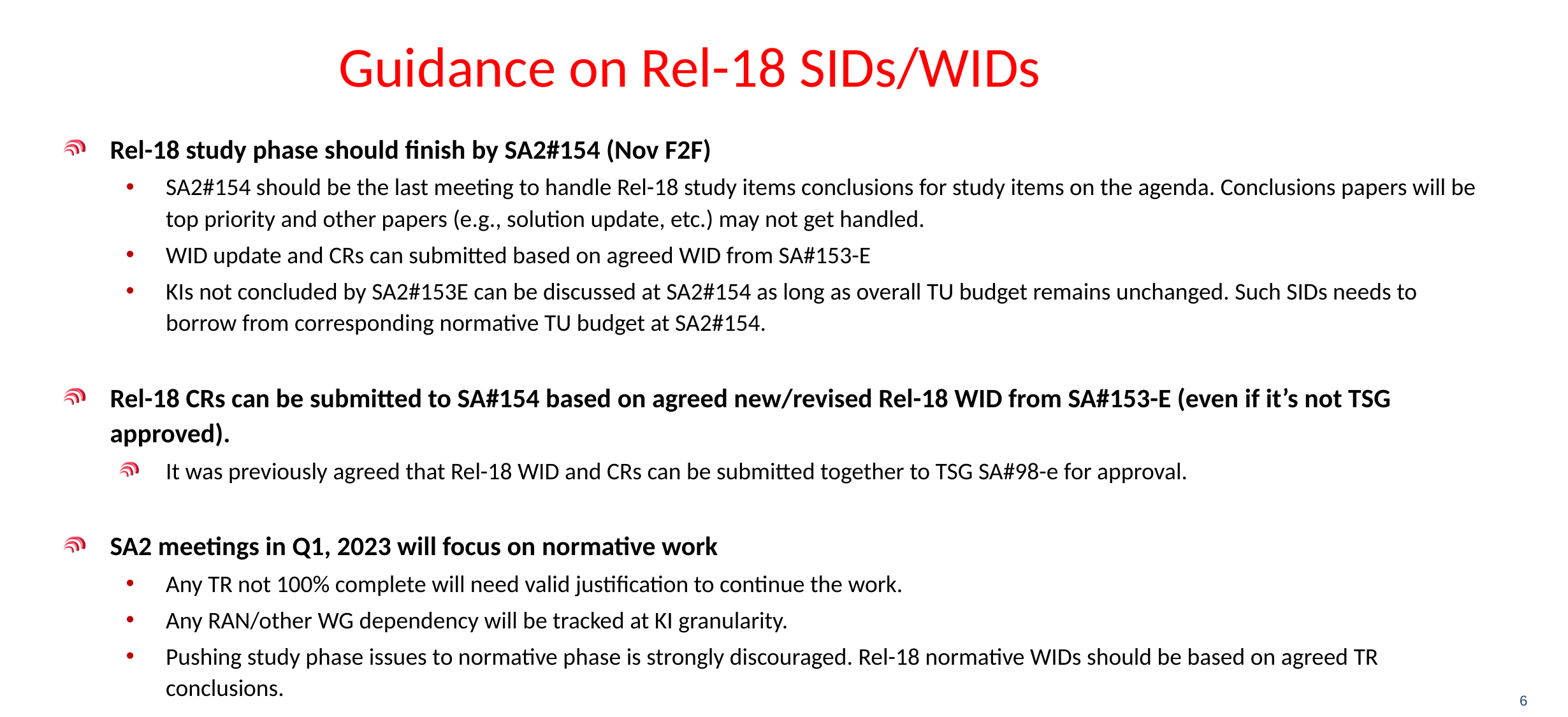

# Guidance on Rel-18 SIDs/WIDs
Rel-18 study phase should finish by SA2#154 (Nov F2F)
SA2#154 should be the last meeting to handle Rel-18 study items conclusions for study items on the agenda. Conclusions papers will be top priority and other papers (e.g., solution update, etc.) may not get handled.
WID update and CRs can submitted based on agreed WID from SA#153-E
KIs not concluded by SA2#153E can be discussed at SA2#154 as long as overall TU budget remains unchanged. Such SIDs needs to borrow from corresponding normative TU budget at SA2#154.

Rel-18 CRs can be submitted to SA#154 based on agreed new/revised Rel-18 WID from SA#153-E (even if it’s not TSG approved).
It was previously agreed that Rel-18 WID and CRs can be submitted together to TSG SA#98-e for approval.

SA2 meetings in Q1, 2023 will focus on normative work
Any TR not 100% complete will need valid justification to continue the work.
Any RAN/other WG dependency will be tracked at KI granularity.
Pushing study phase issues to normative phase is strongly discouraged. Rel-18 normative WIDs should be based on agreed TR conclusions.